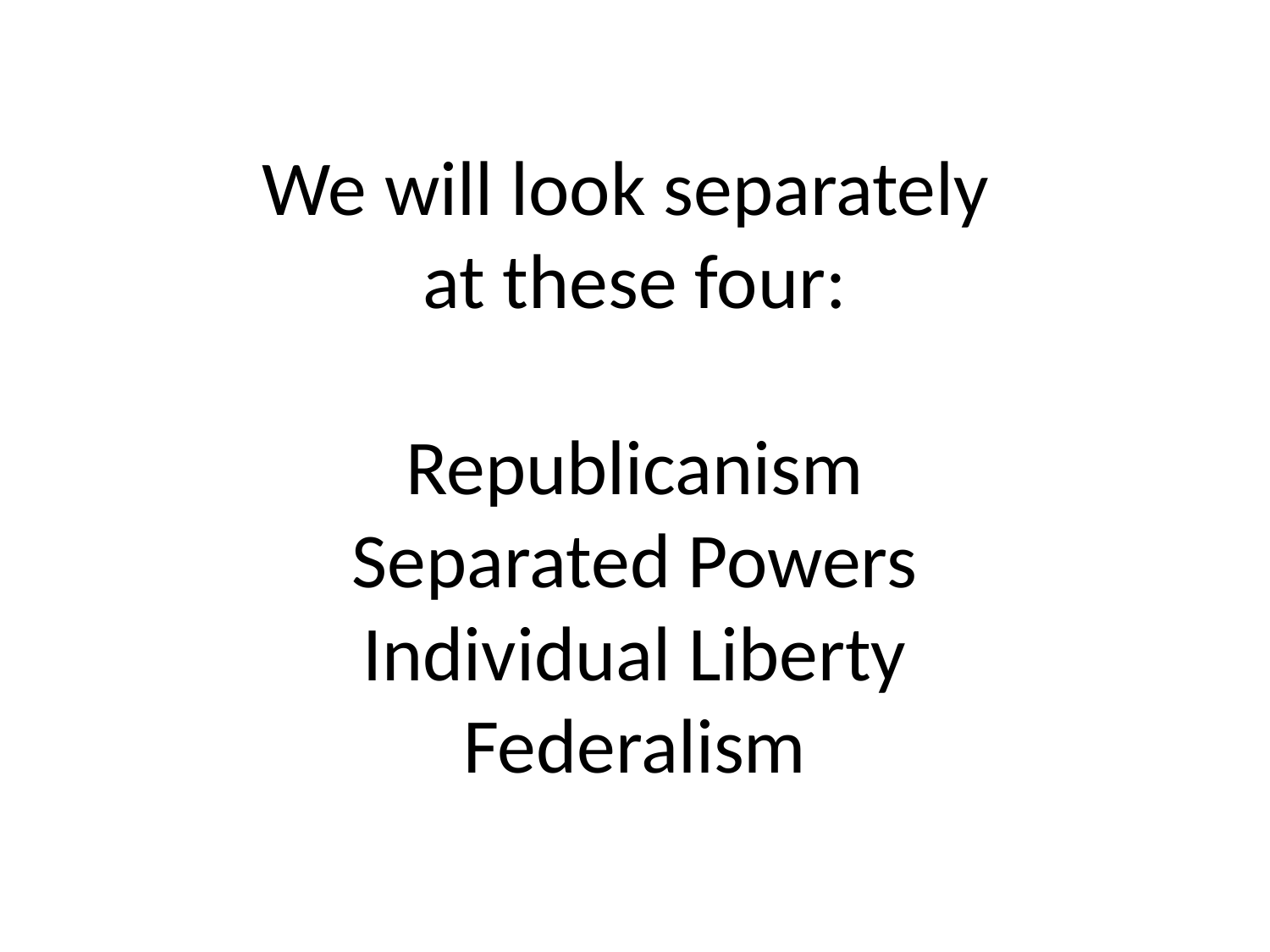

# We will look separately at these four: Republicanism Separated Powers Individual Liberty Federalism